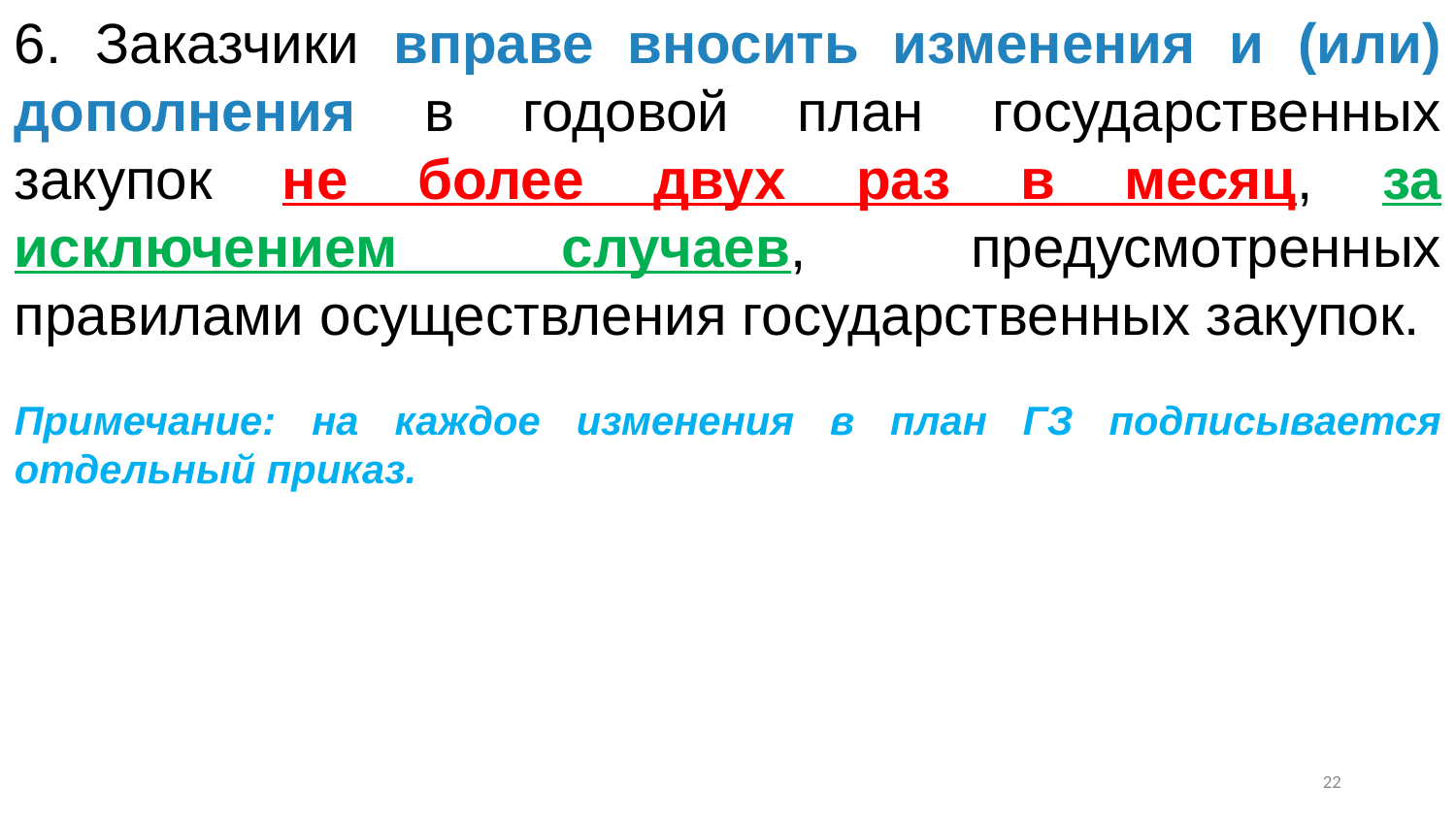

6. Заказчики вправе вносить изменения и (или) дополнения в годовой план государственных закупок не более двух раз в месяц, за исключением случаев, предусмотренных правилами осуществления государственных закупок.

Примечание: на каждое изменения в план ГЗ подписывается отдельный приказ.
22